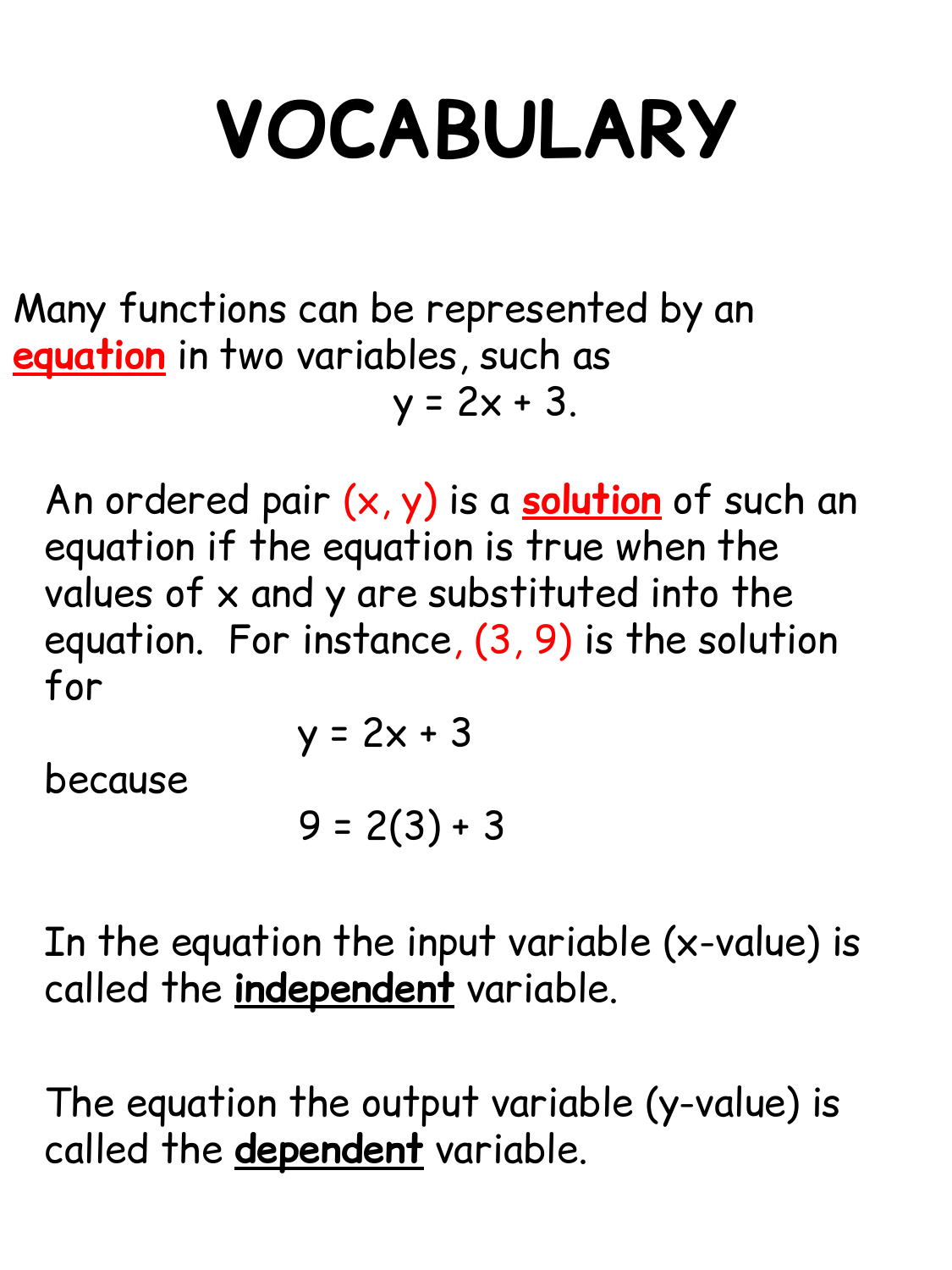

# VOCABULARY
Many functions can be represented by an equation in two variables, such as
 			y = 2x + 3.
An ordered pair (x, y) is a solution of such an equation if the equation is true when the values of x and y are substituted into the equation.  For instance, (3, 9) is the solution for
		y = 2x + 3
because
		9 = 2(3) + 3
In the equation the input variable (x-value) is called the independent variable.
The equation the output variable (y-value) is called the dependent variable.